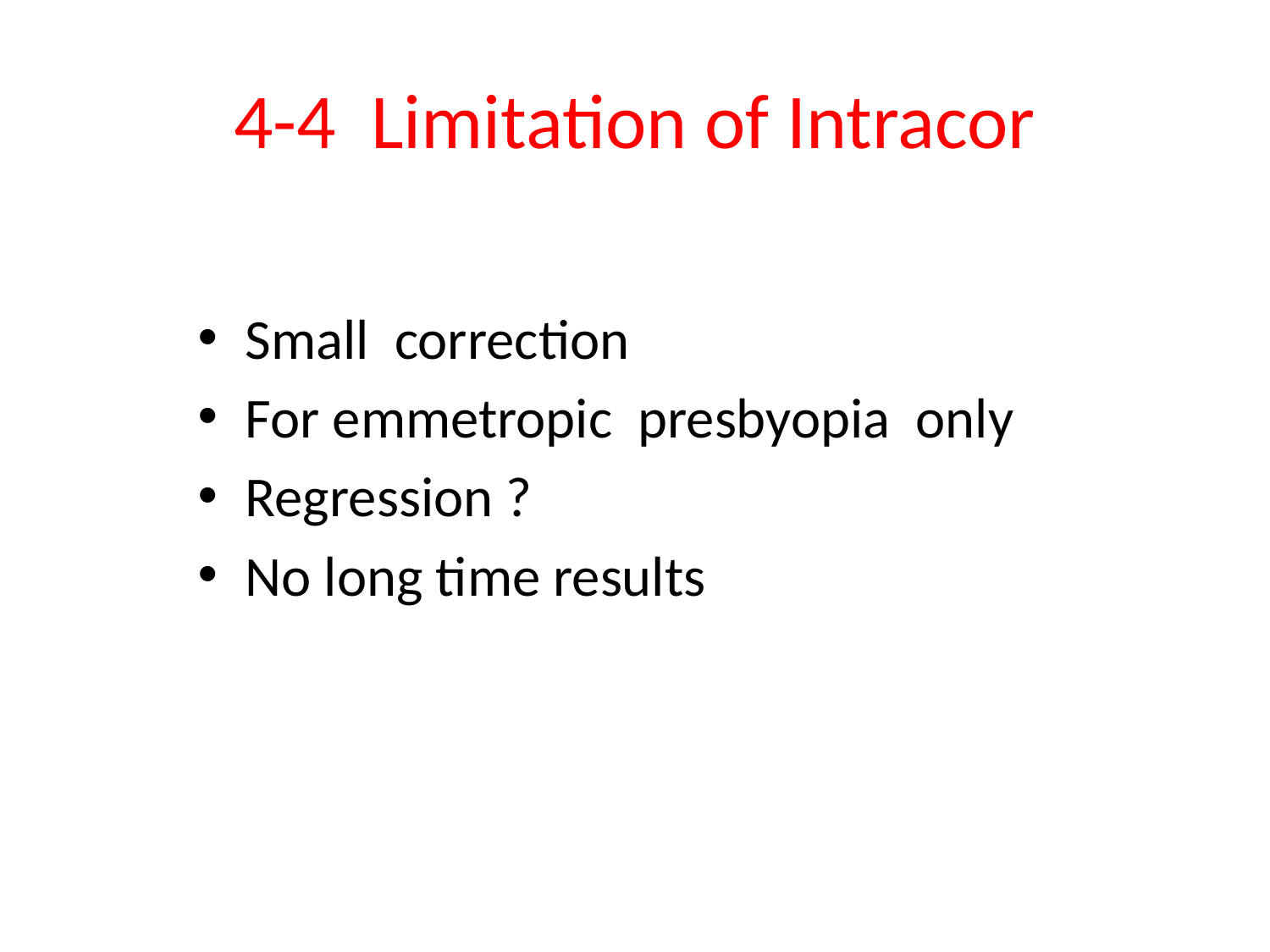

# 4-4  Limitation of Intracor
Small  correction
For emmetropic  presbyopia  only
Regression ?
No long time results